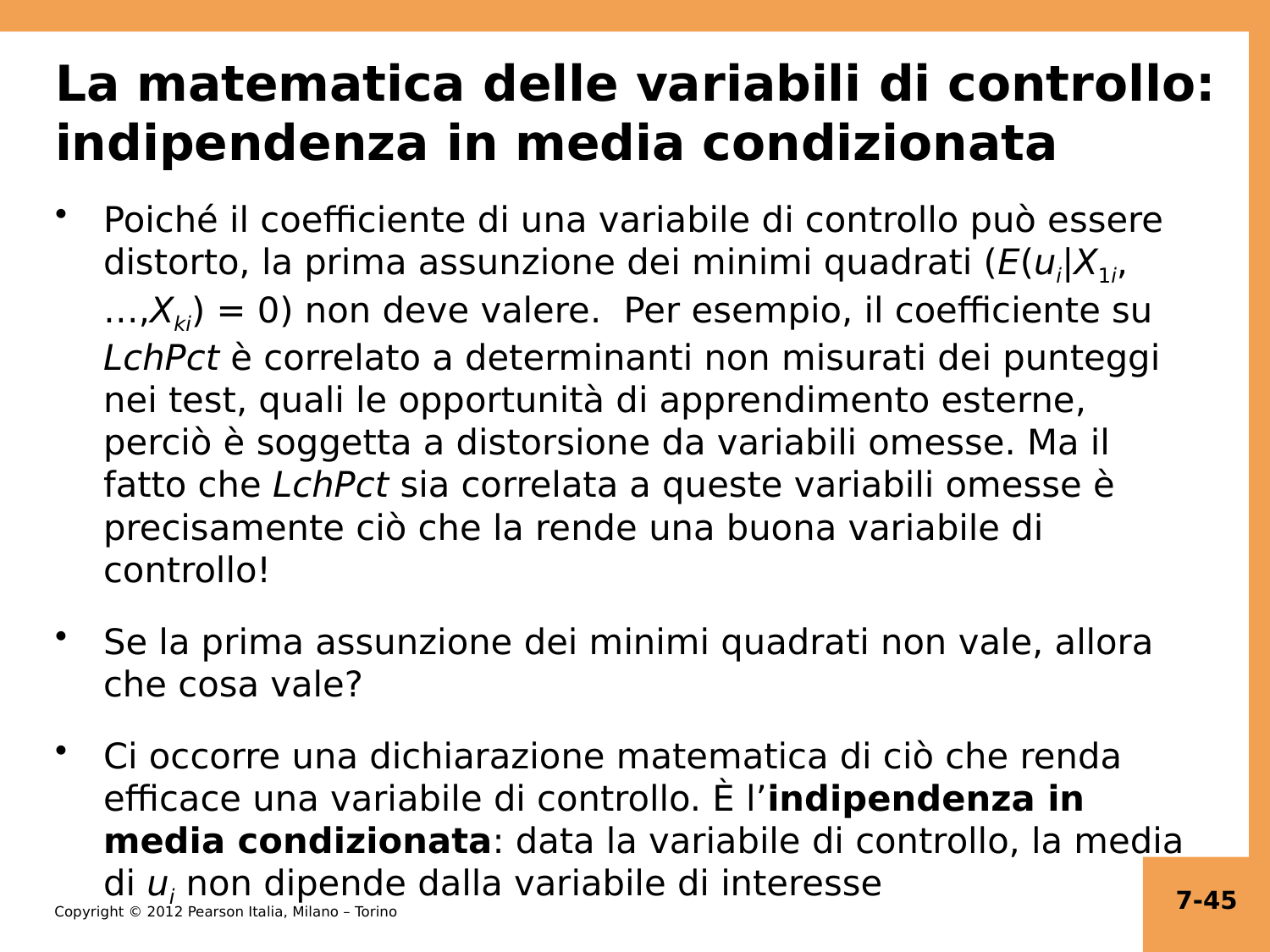

# La matematica delle variabili di controllo: indipendenza in media condizionata
Poiché il coefficiente di una variabile di controllo può essere distorto, la prima assunzione dei minimi quadrati (E(ui|X1i,…,Xki) = 0) non deve valere.  Per esempio, il coefficiente su LchPct è correlato a determinanti non misurati dei punteggi nei test, quali le opportunità di apprendimento esterne, perciò è soggetta a distorsione da variabili omesse. Ma il fatto che LchPct sia correlata a queste variabili omesse è precisamente ciò che la rende una buona variabile di controllo!
Se la prima assunzione dei minimi quadrati non vale, allora che cosa vale?
Ci occorre una dichiarazione matematica di ciò che renda efficace una variabile di controllo. È l’indipendenza in media condizionata: data la variabile di controllo, la media di ui non dipende dalla variabile di interesse

7-45